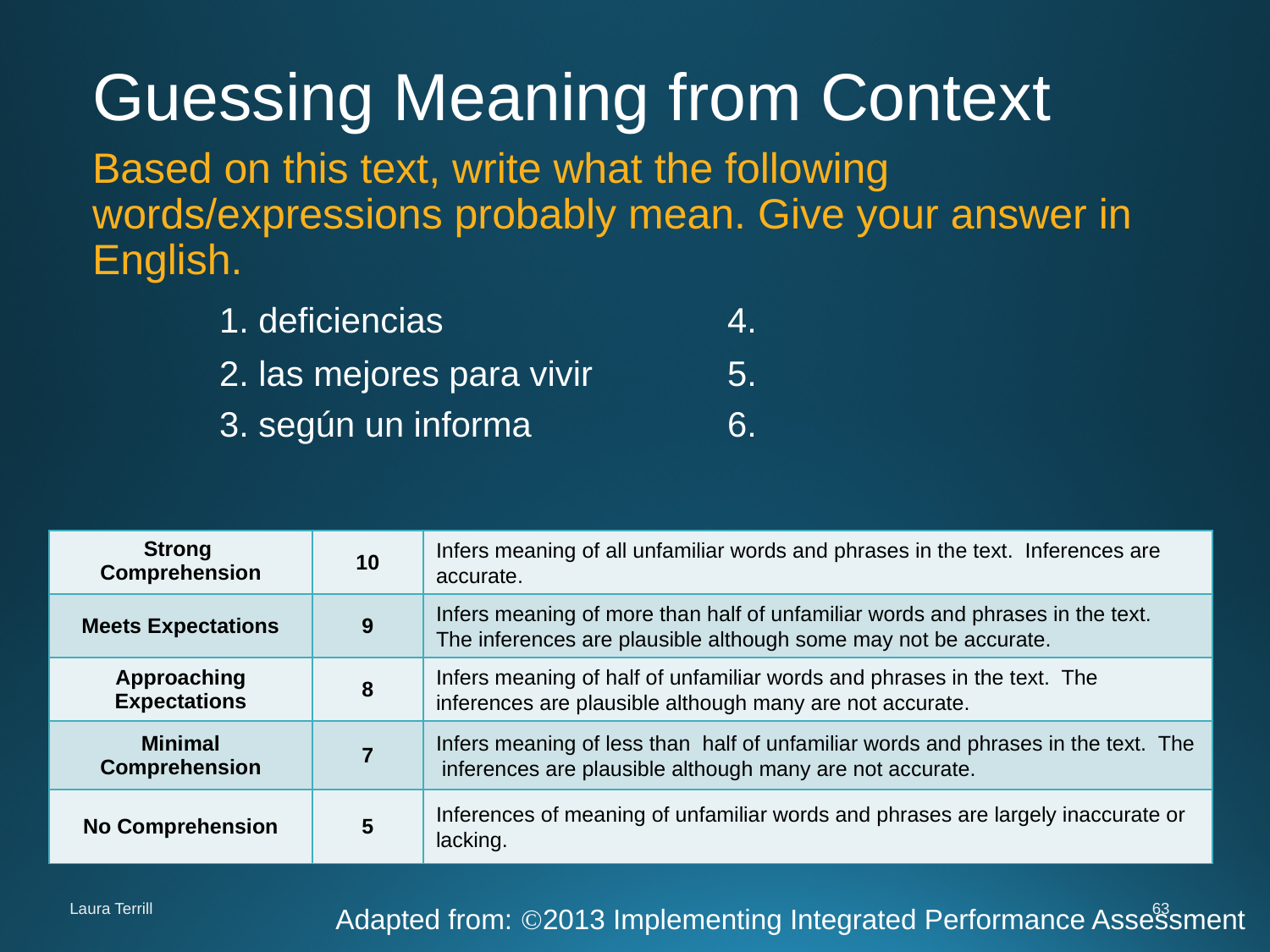

# Guessing Meaning from Context
Based on this text, write what the following words/expressions probably mean. Give your answer in English.
	1. deficiencias 			4.
	2. las mejores para vivir		5.
	3. según un informa		6.
| Strong Comprehension | 10 | Infers meaning of all unfamiliar words and phrases in the text. Inferences are accurate. |
| --- | --- | --- |
| Meets Expectations | 9 | Infers meaning of more than half of unfamiliar words and phrases in the text. The inferences are plausible although some may not be accurate. |
| Approaching Expectations | 8 | Infers meaning of half of unfamiliar words and phrases in the text. The inferences are plausible although many are not accurate. |
| Minimal Comprehension | 7 | Infers meaning of less than half of unfamiliar words and phrases in the text. The inferences are plausible although many are not accurate. |
| No Comprehension | 5 | Inferences of meaning of unfamiliar words and phrases are largely inaccurate or lacking. |
Laura Terrill
63
Adapted from: ©2013 Implementing Integrated Performance Assessment